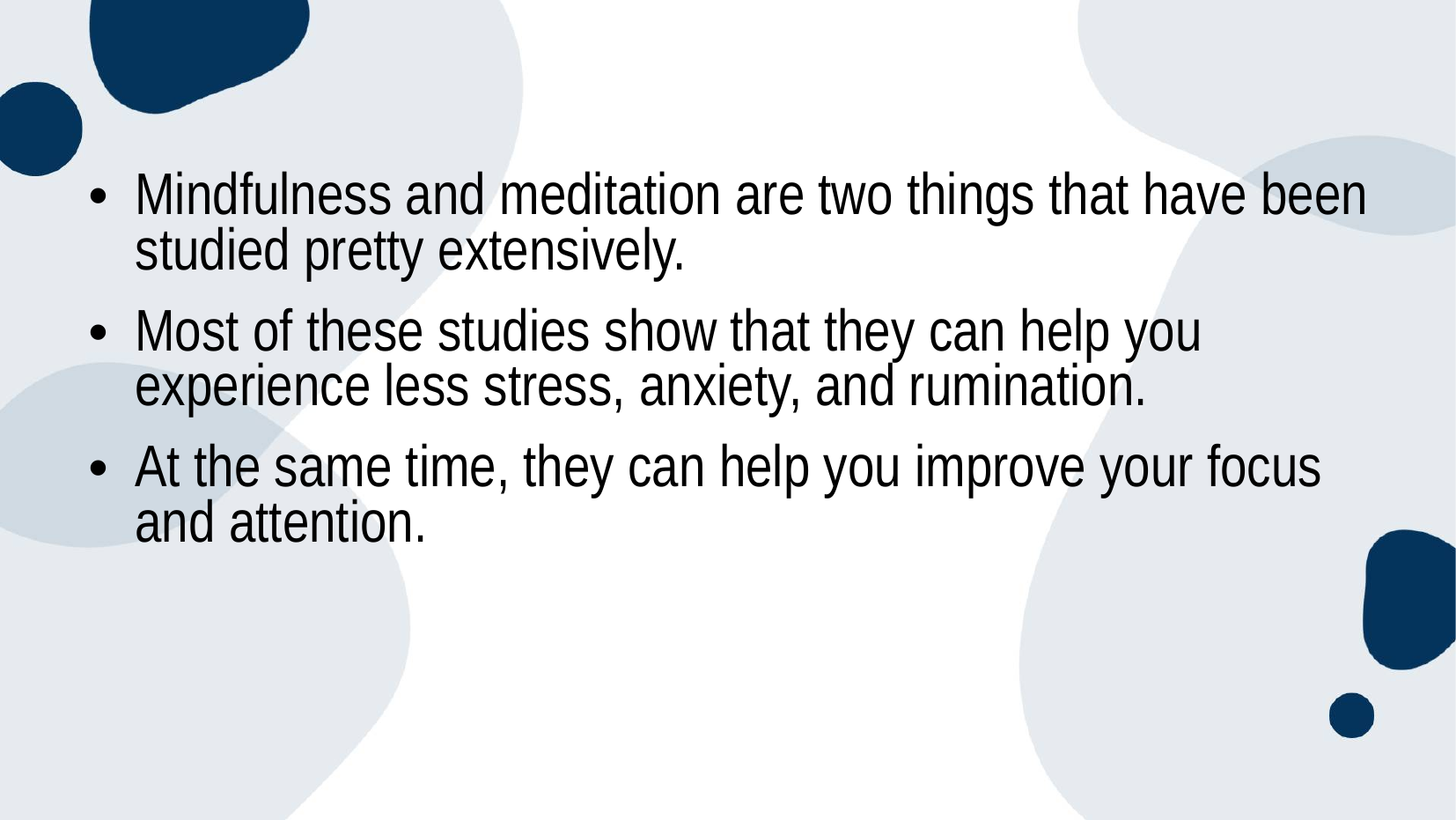

Mindfulness and meditation are two things that have been studied pretty extensively.
Most of these studies show that they can help you experience less stress, anxiety, and rumination.
At the same time, they can help you improve your focus and attention.